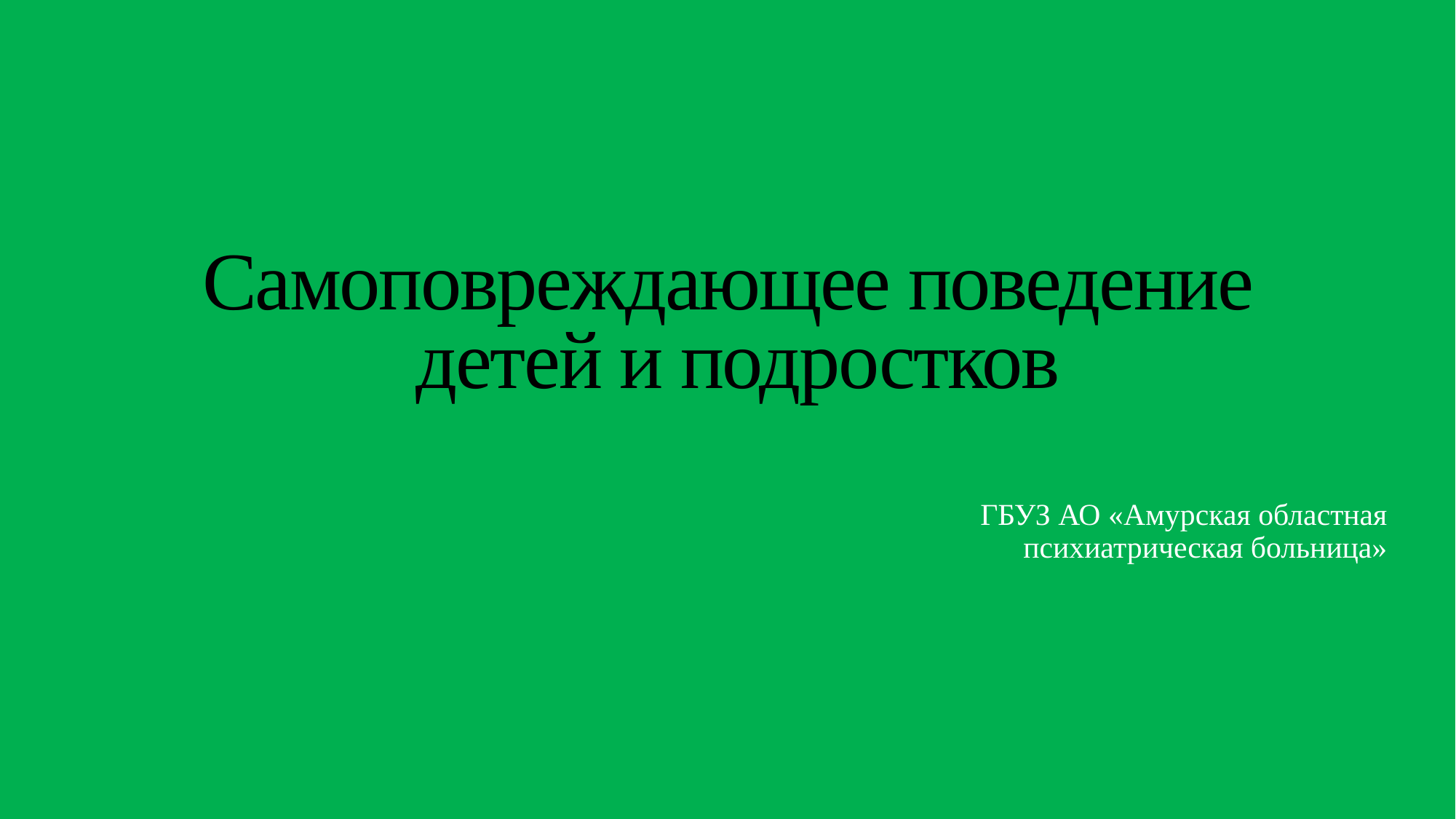

# Самоповреждающее поведение детей и подростков
ГБУЗ АО «Амурская областная психиатрическая больница»